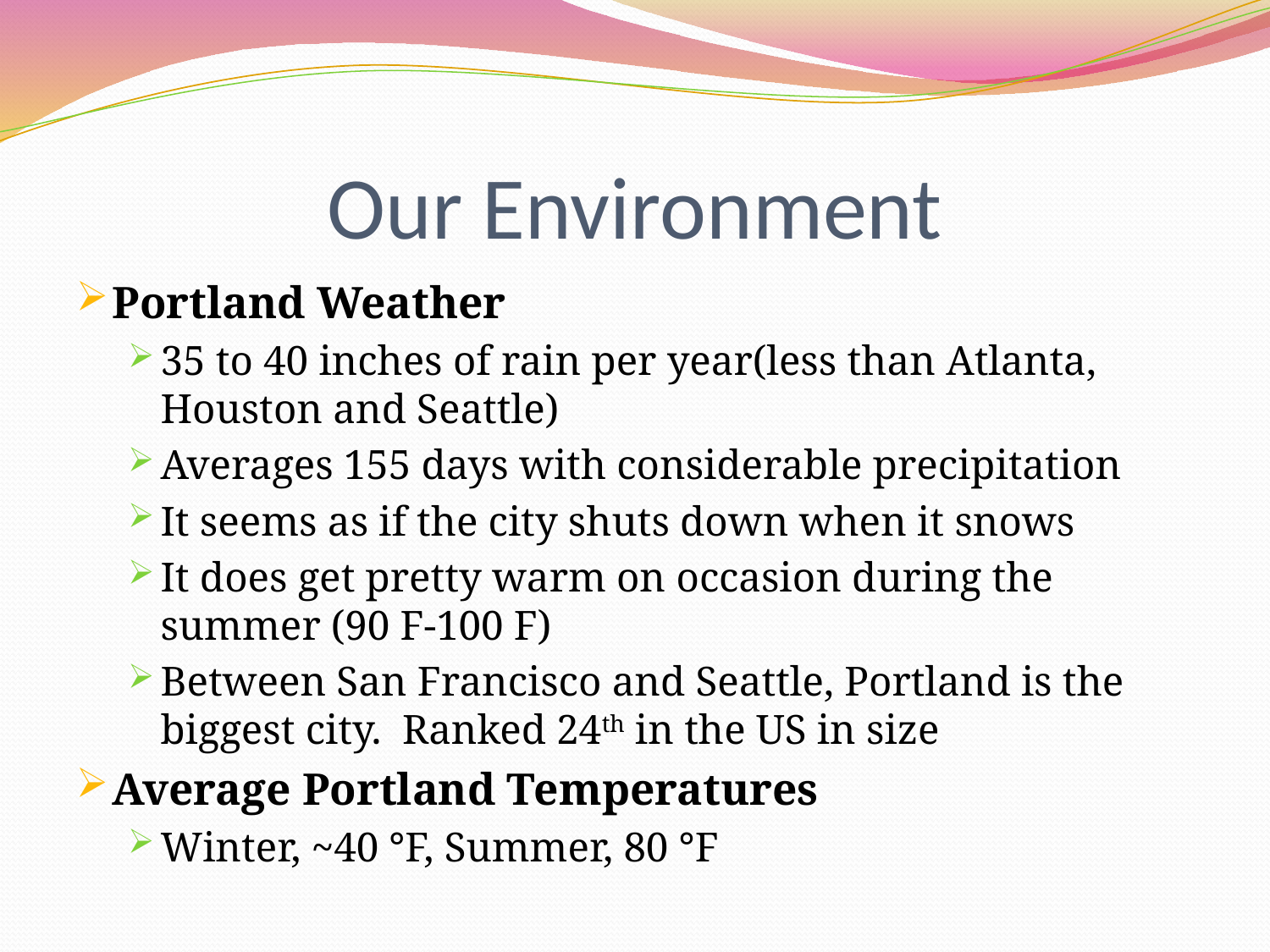

# Our Environment
Portland Weather
35 to 40 inches of rain per year(less than Atlanta, Houston and Seattle)
Averages 155 days with considerable precipitation
It seems as if the city shuts down when it snows
It does get pretty warm on occasion during the summer (90 F-100 F)
Between San Francisco and Seattle, Portland is the biggest city.  Ranked 24th in the US in size
Average Portland Temperatures
Winter, ~40 °F, Summer, 80 °F